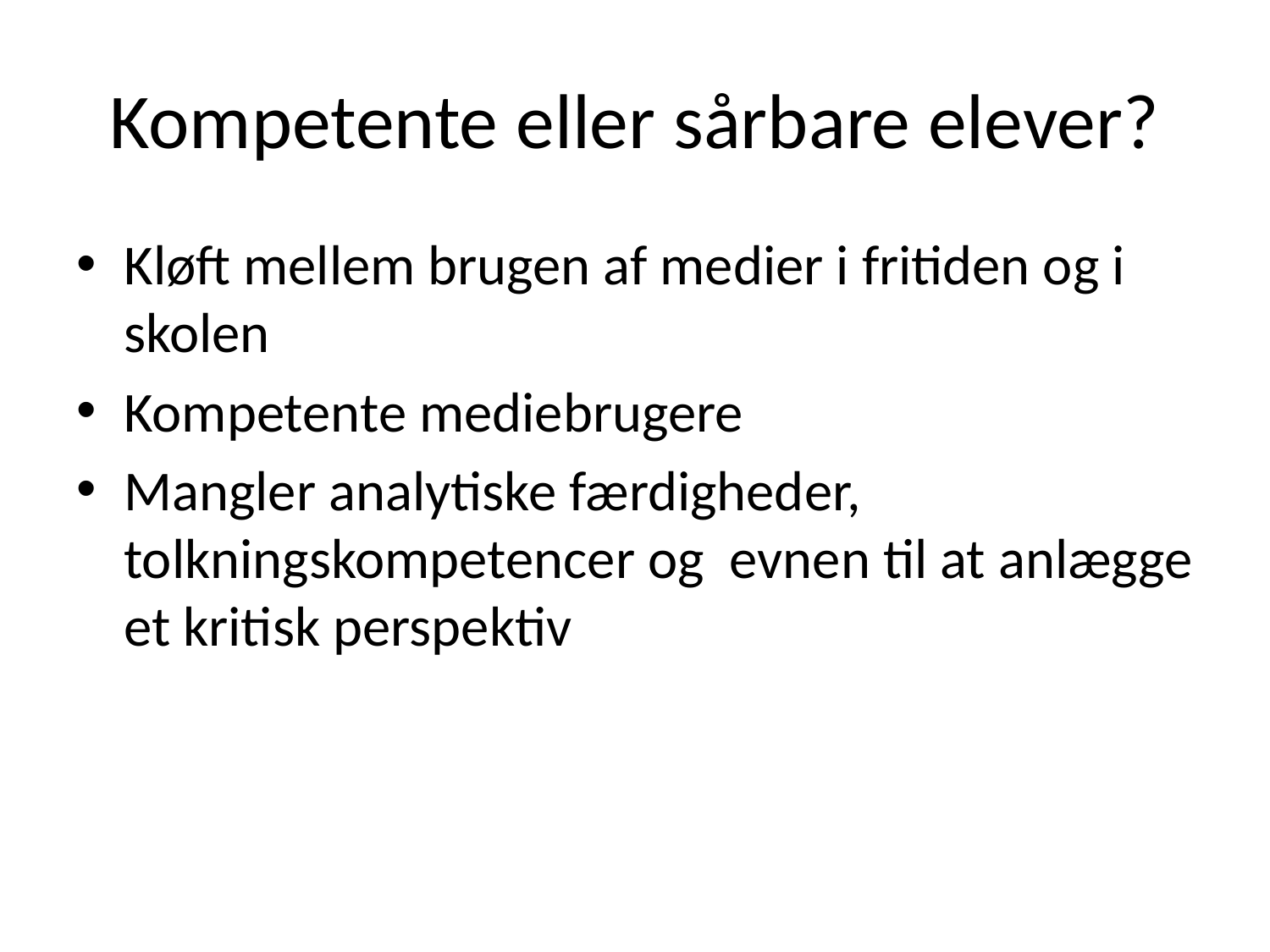

# Kompetente eller sårbare elever?
Kløft mellem brugen af medier i fritiden og i skolen
Kompetente mediebrugere
Mangler analytiske færdigheder, tolkningskompetencer og  evnen til at anlægge et kritisk perspektiv